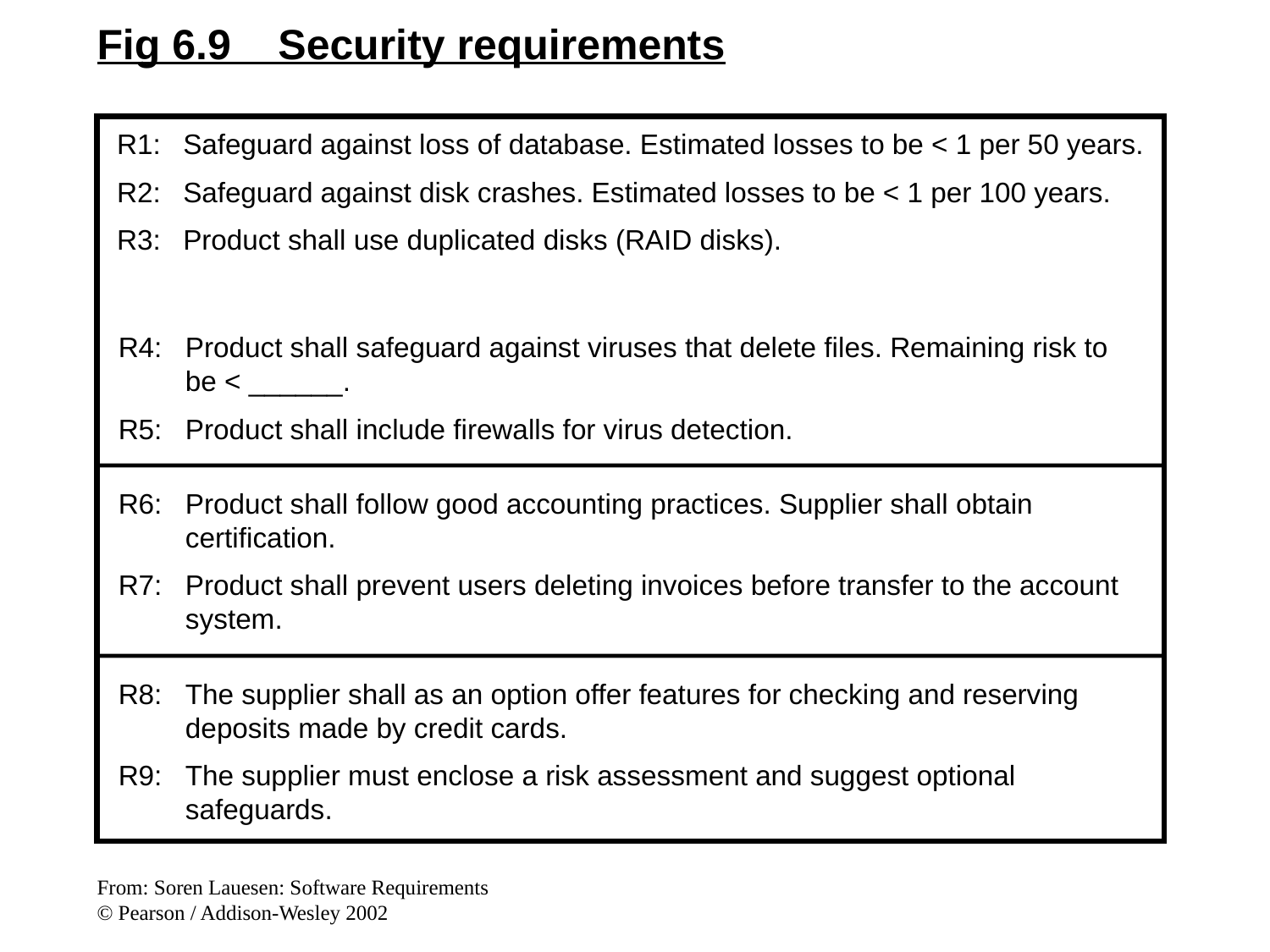

Fig 6.9    Security requirements
R1:	Safeguard against loss of database. Estimated losses to be < 1 per 50 years.
R2:	Safeguard against disk crashes. Estimated losses to be < 1 per 100 years.
R3:	Product shall use duplicated disks (RAID disks).
R4:	Product shall safeguard against viruses that delete files. Remaining risk to be < ______.
R5:	Product shall include firewalls for virus detection.

R6:	Product shall follow good accounting practices. Supplier shall obtain certification.
R7:	Product shall prevent users deleting invoices before transfer to the account system.

R8:	The supplier shall as an option offer features for checking and reserving deposits made by credit cards.
R9:	The supplier must enclose a risk assessment and suggest optional safeguards.
From: Soren Lauesen: Software Requirements
© Pearson / Addison-Wesley 2002